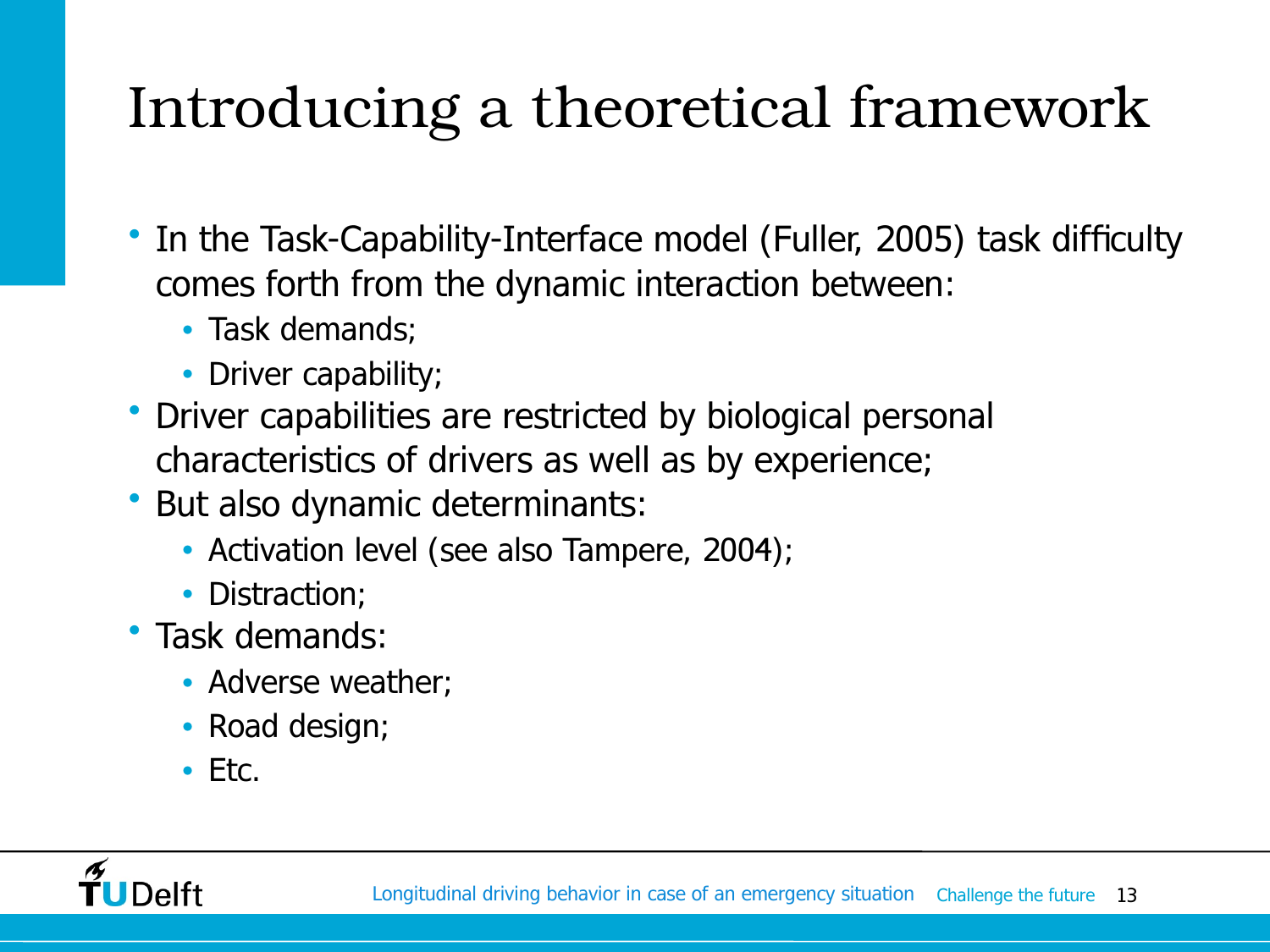

# Introducing a theoretical framework
In the Task-Capability-Interface model (Fuller, 2005) task difficulty comes forth from the dynamic interaction between:
Task demands;
Driver capability;
Driver capabilities are restricted by biological personal characteristics of drivers as well as by experience;
But also dynamic determinants:
Activation level (see also Tampere, 2004);
Distraction;
Task demands:
Adverse weather;
Road design;
Etc.